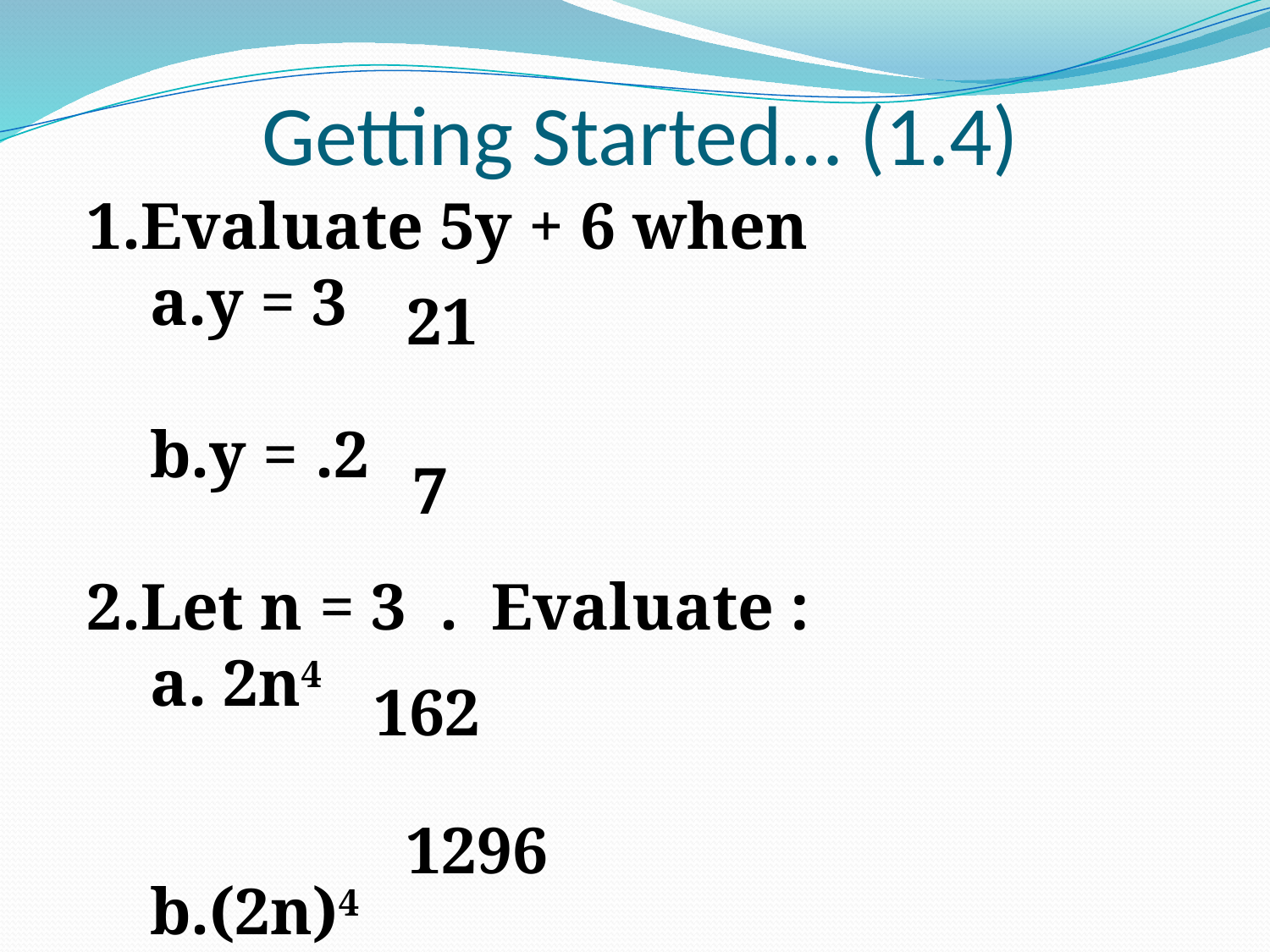

# Getting Started… (1.4)
Evaluate 5y + 6 when
y = 3

y = .2

Let n = 3  .  Evaluate :
 2n4

(2n)4

21
7
162
1296